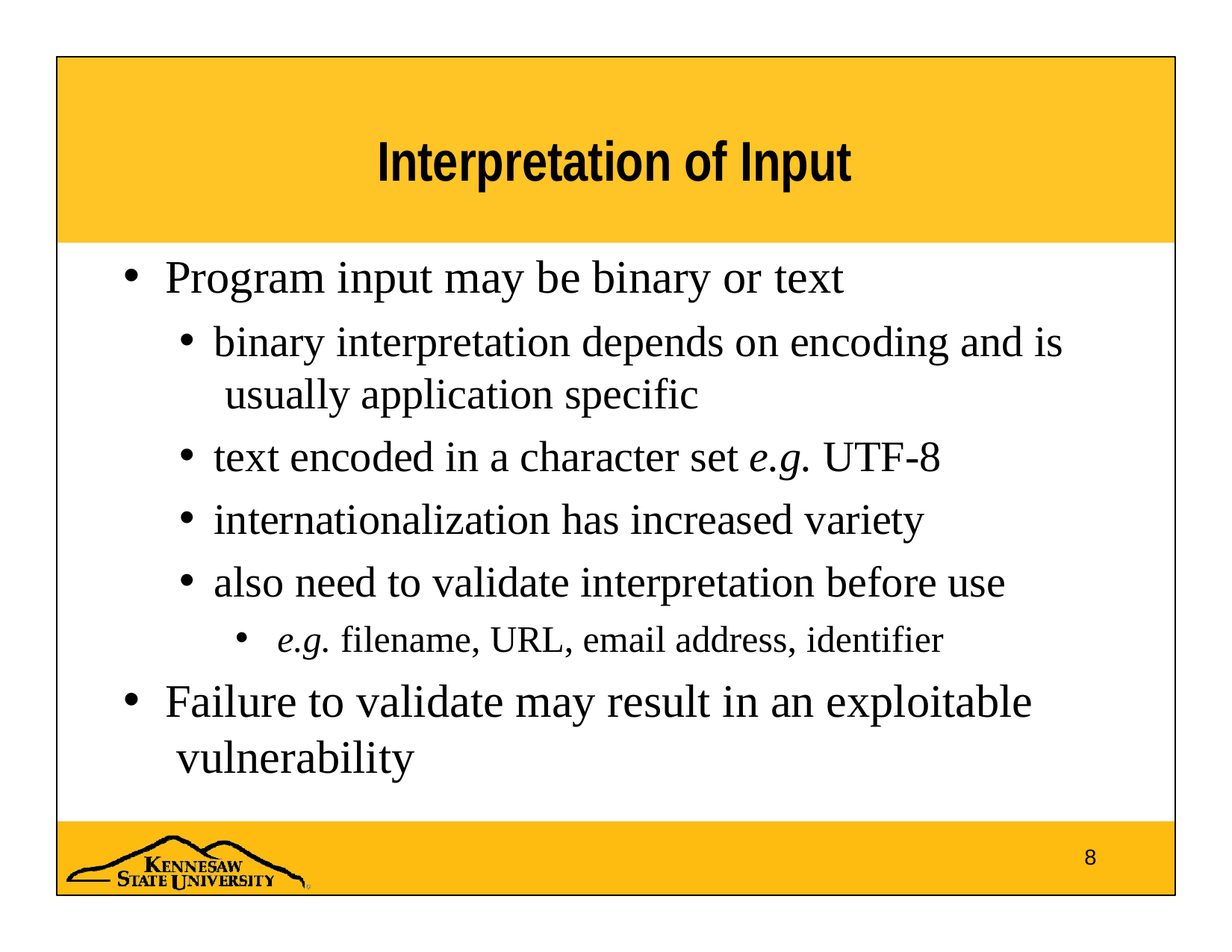

# Interpretation of Input
Program input may be binary or text
binary interpretation depends on encoding and is  usually application specific
text encoded in a character set e.g. UTF-8
internationalization has increased variety
also need to validate interpretation before use
e.g. filename, URL, email address, identifier
Failure to validate may result in an exploitable  vulnerability

8